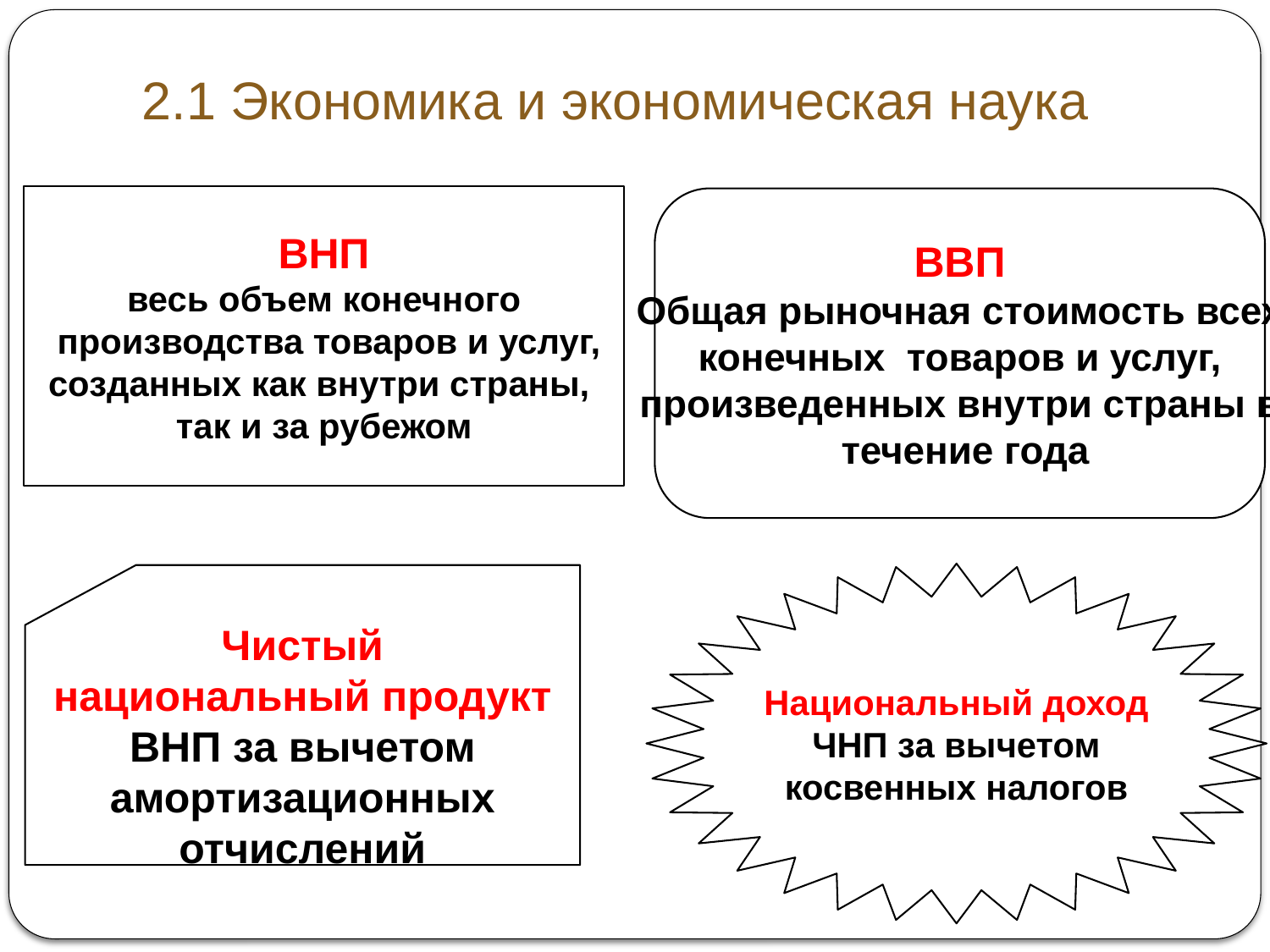

# 2.1 Экономика и экономическая наука
ВНП
весь объем конечного
 производства товаров и услуг,
созданных как внутри страны,
так и за рубежом
ВВП
Общая рыночная стоимость всех
 конечных  товаров и услуг,
произведенных внутри страны в
 течение года
Национальный доход
ЧНП за вычетом
косвенных налогов
Чистый
национальный продукт
ВНП за вычетом
амортизационных
отчислений